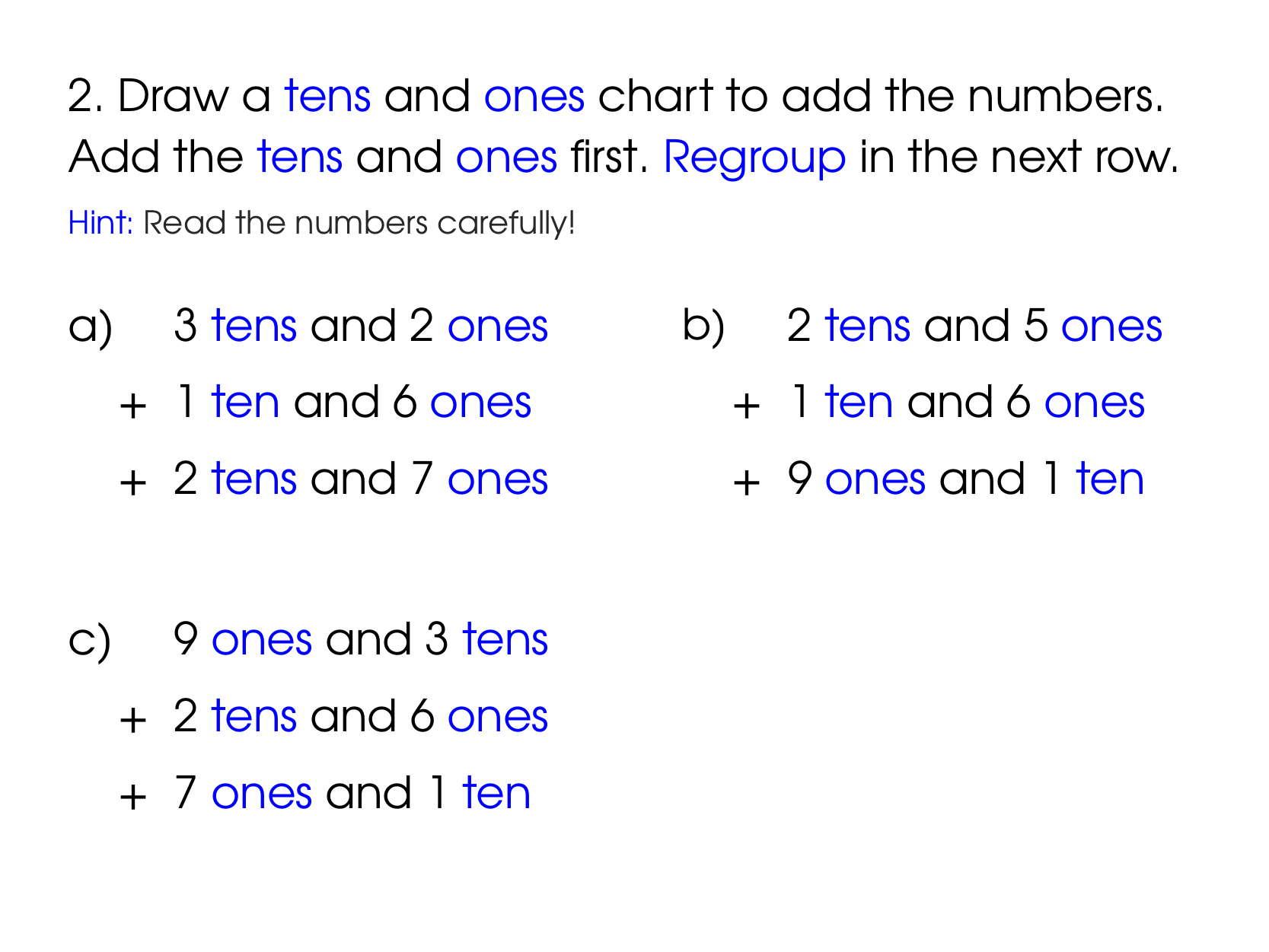

2. Draw a tens and ones chart to add the numbers. Add the tens and ones first. Regroup in the next row.
Hint: Read the numbers carefully!
a)
+  3 tens and 2 ones
+  1 ten and 6 ones
+  2 tens and 7 ones
b)
+  2 tens and 5 ones
+  1 ten and 6 ones
+  9 ones and 1 ten
c)
+  9 ones and 3 tens
+  2 tens and 6 ones
+  7 ones and 1 ten